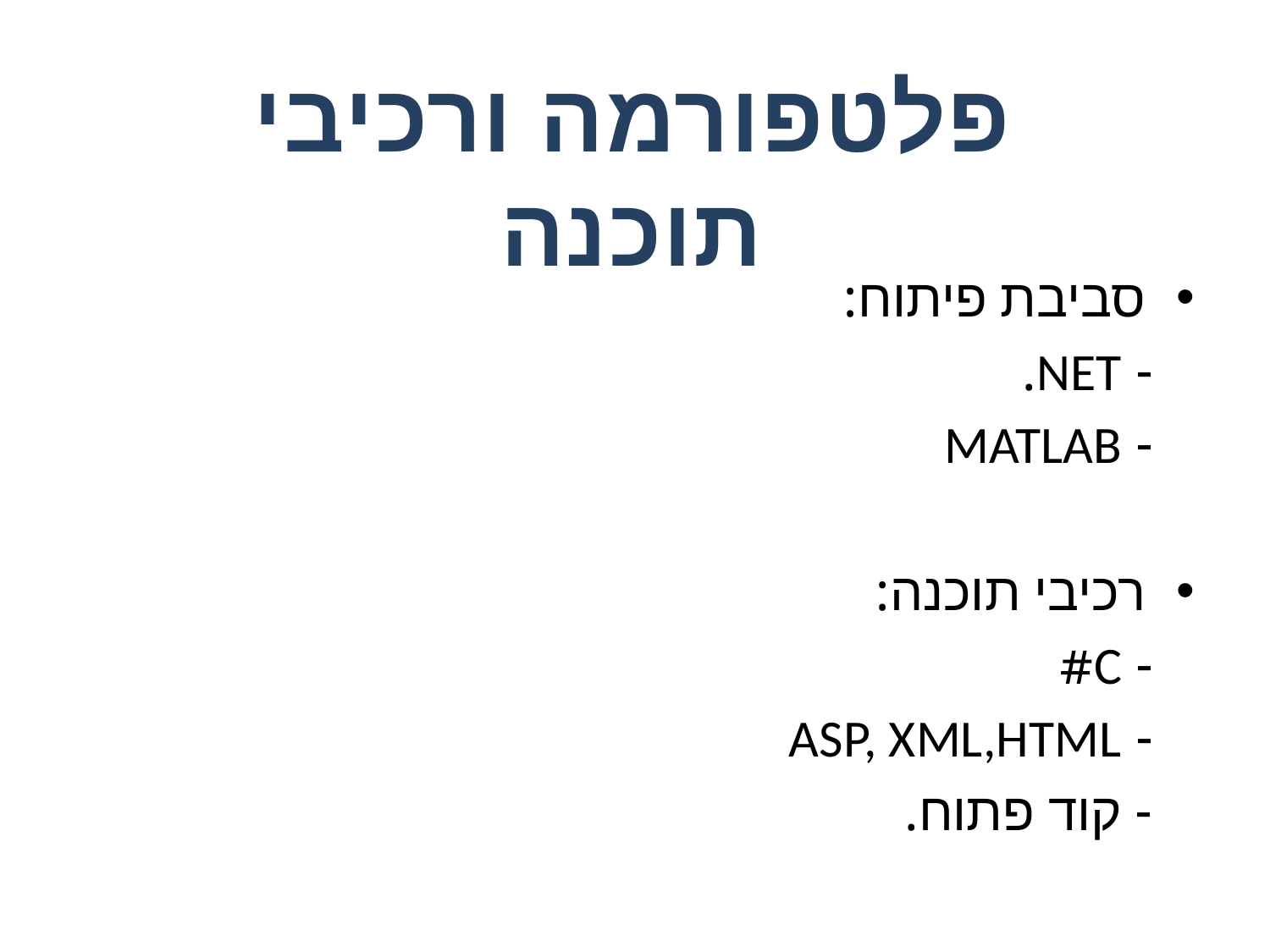

פלטפורמה ורכיבי תוכנה
סביבת פיתוח:
   - NET.
   - MATLAB

רכיבי תוכנה:
   - C#
   - ASP, XML,HTML
   - קוד פתוח.